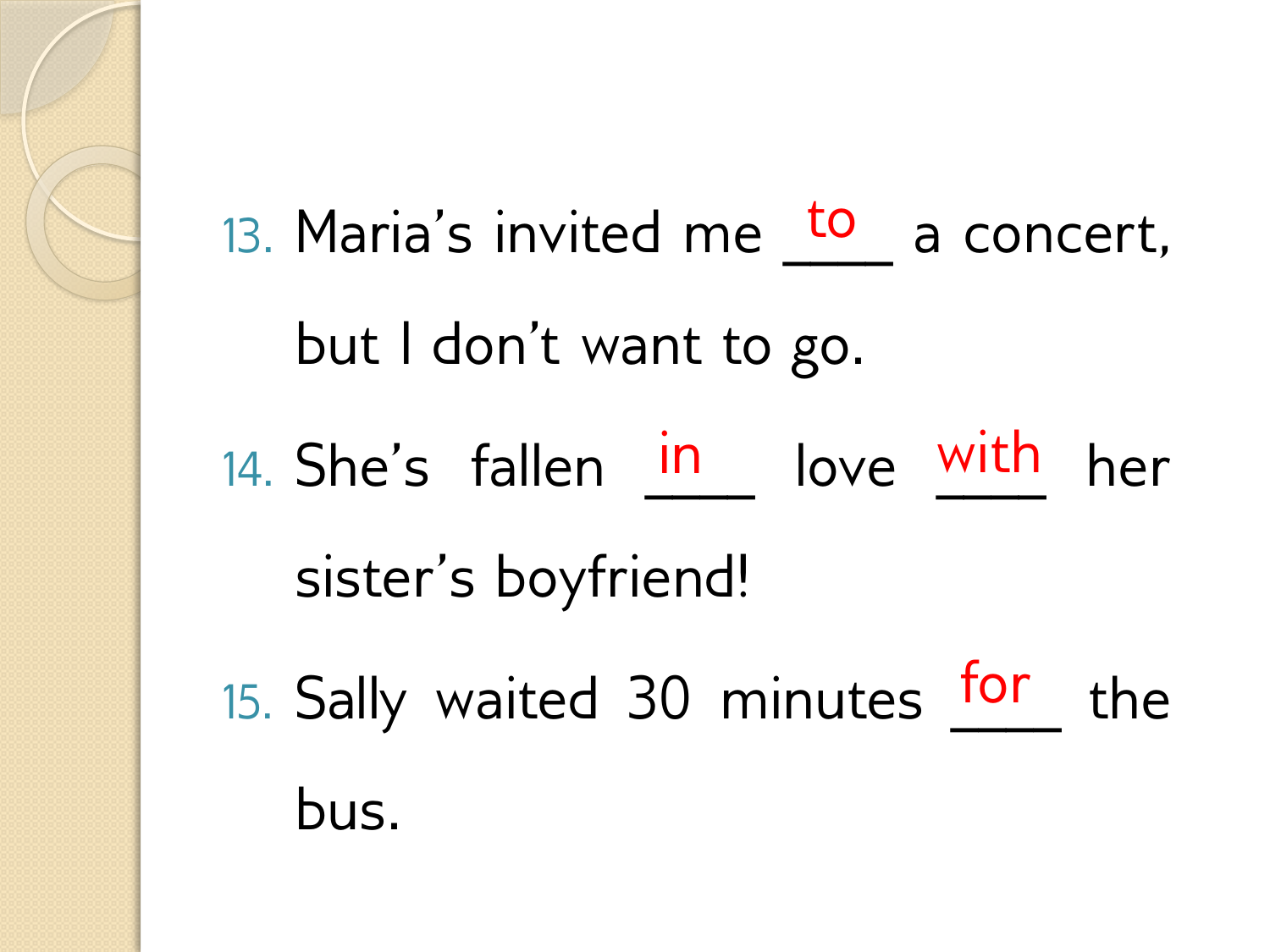

Maria’s invited me ____ a concert, but I don’t want to go.
She’s fallen ____ love ____ her sister’s boyfriend!
Sally waited 30 minutes ____ the bus.

to
with
in
for